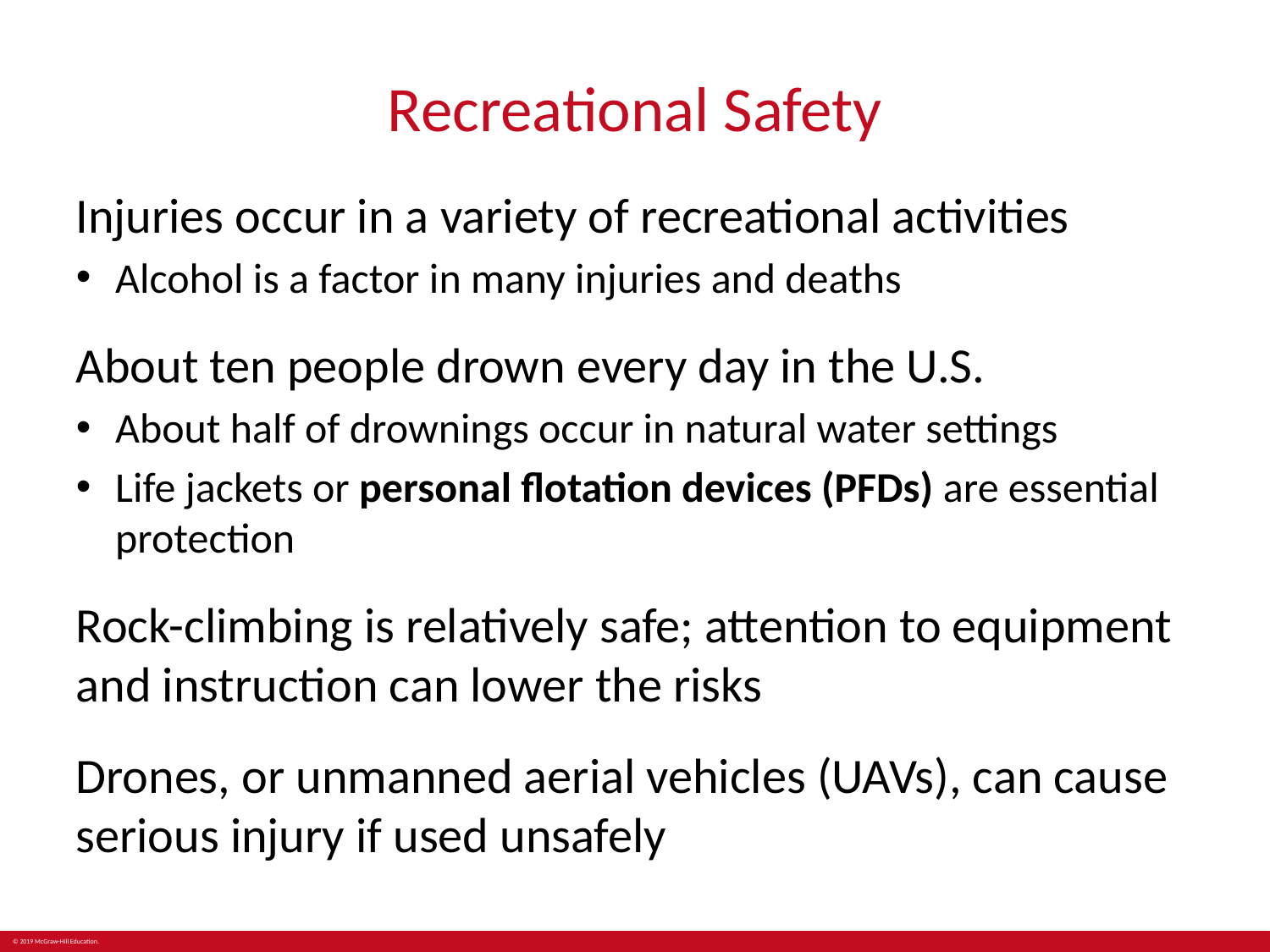

# Recreational Safety
Injuries occur in a variety of recreational activities
Alcohol is a factor in many injuries and deaths
About ten people drown every day in the U.S.
About half of drownings occur in natural water settings
Life jackets or personal flotation devices (PFDs) are essential protection
Rock-climbing is relatively safe; attention to equipment and instruction can lower the risks
Drones, or unmanned aerial vehicles (UAVs), can cause serious injury if used unsafely